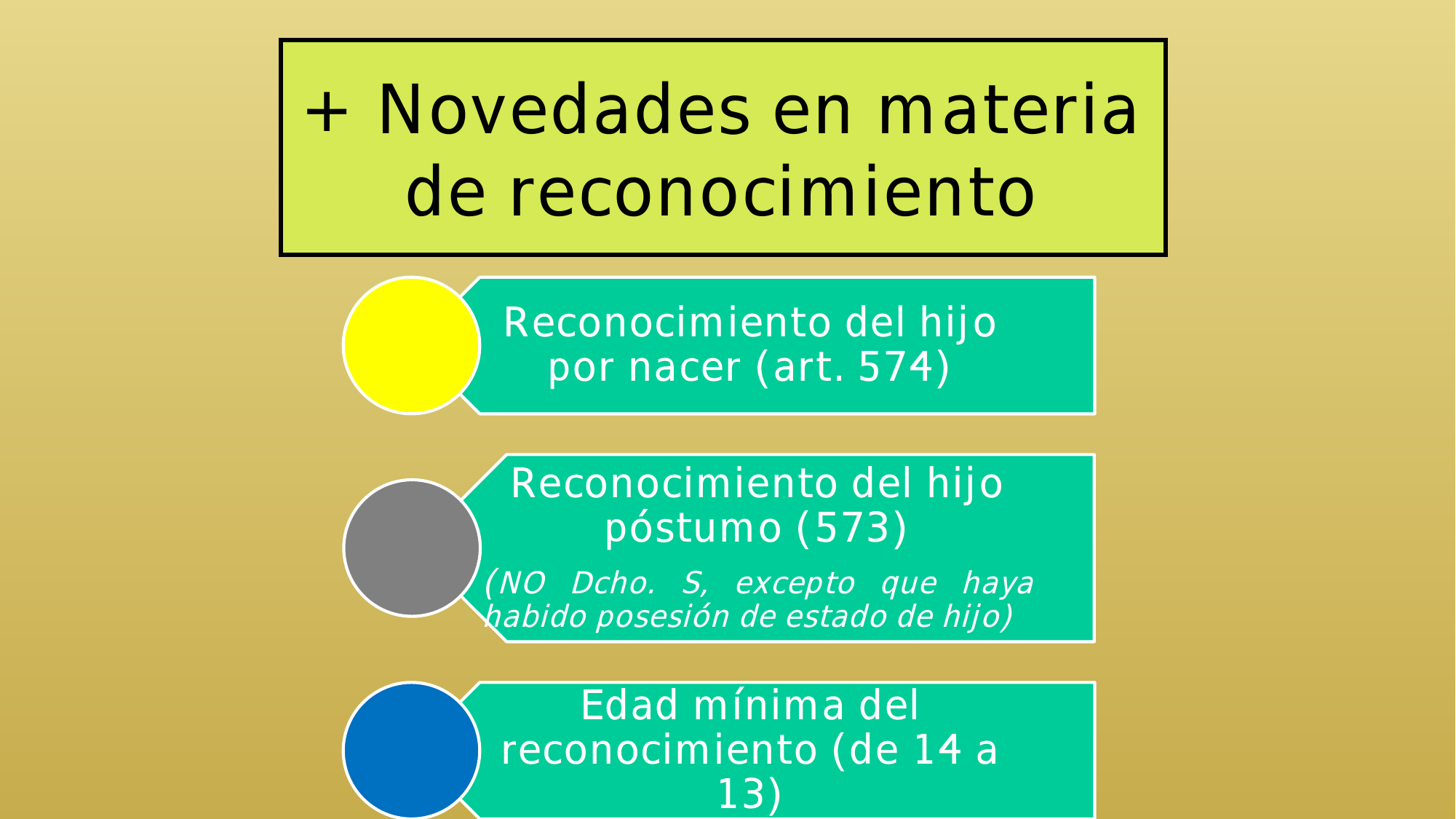

# + Novedades en materia de reconocimiento
Reconocimiento del hijo por nacer (art. 574)
Reconocimiento del hijo póstumo (573)
(NO Dcho. S, excepto que haya habido posesión de estado de hijo)
Edad mínima del reconocimiento (de 14 a 13)